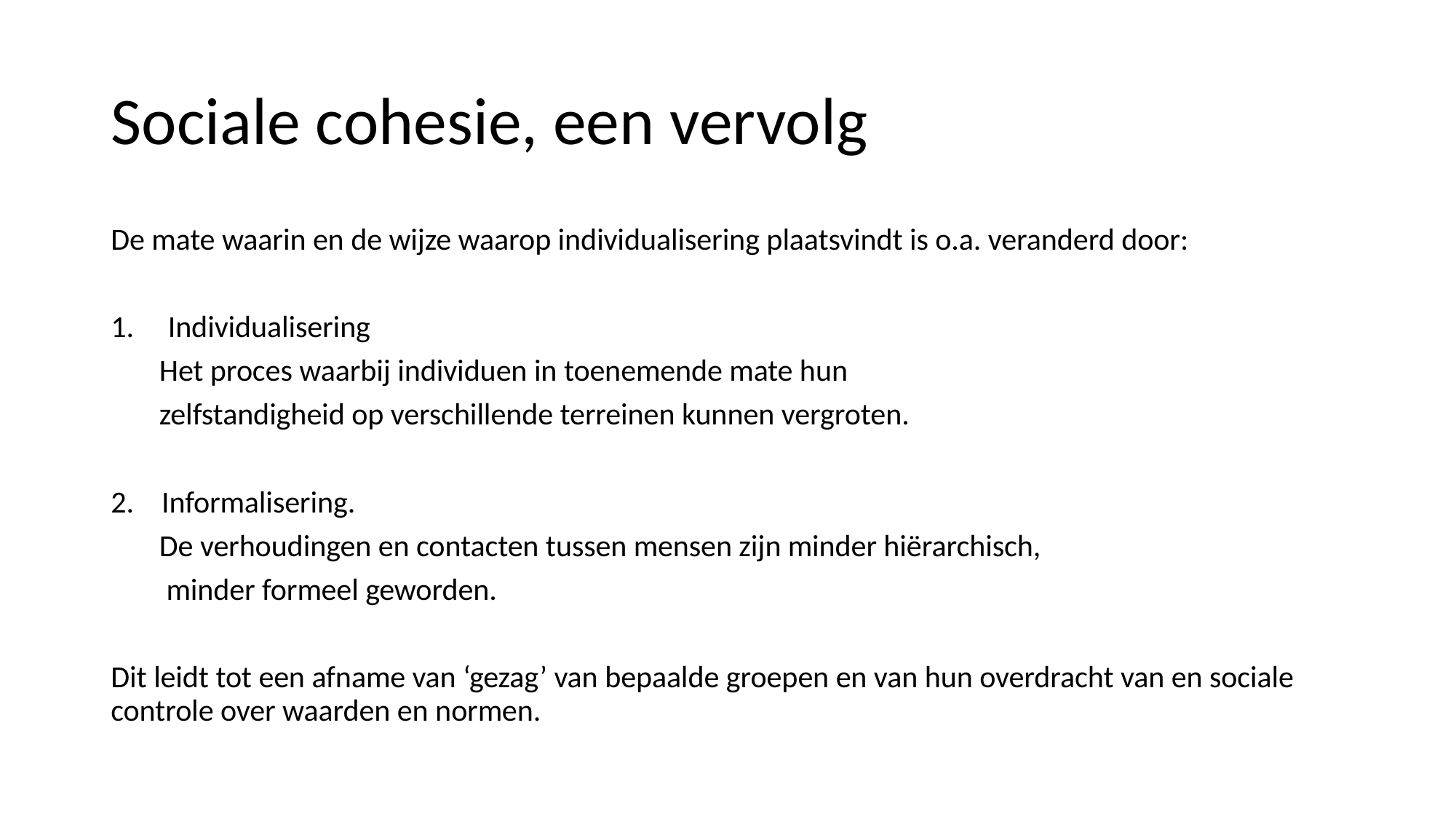

# Sociale cohesie, een vervolg
De mate waarin en de wijze waarop individualisering plaatsvindt is o.a. veranderd door:

Individualisering
       Het proces waarbij individuen in toenemende mate hun
       zelfstandigheid op verschillende terreinen kunnen vergroten.

2.    Informalisering.
       De verhoudingen en contacten tussen mensen zijn minder hiërarchisch,
        minder formeel geworden.

Dit leidt tot een afname van ‘gezag’ van bepaalde groepen en van hun overdracht van en sociale controle over waarden en normen.